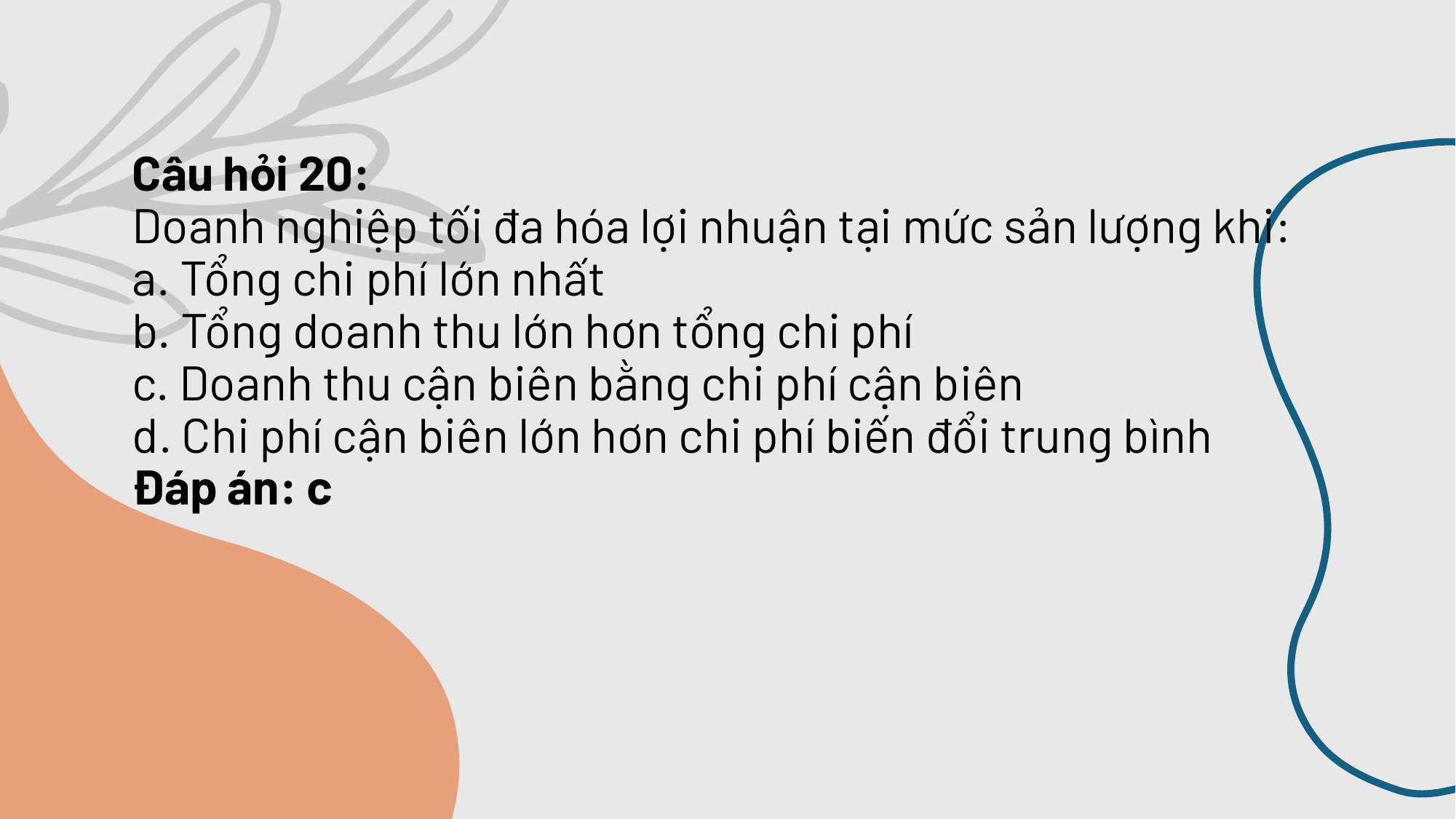

# Câu hỏi 20: Doanh nghiệp tối đa hóa lợi nhuận tại mức sản lượng khi: a. Tổng chi phí lớn nhất b. Tổng doanh thu lớn hơn tổng chi phí c. Doanh thu cận biên bằng chi phí cận biên d. Chi phí cận biên lớn hơn chi phí biến đổi trung bình Đáp án: c